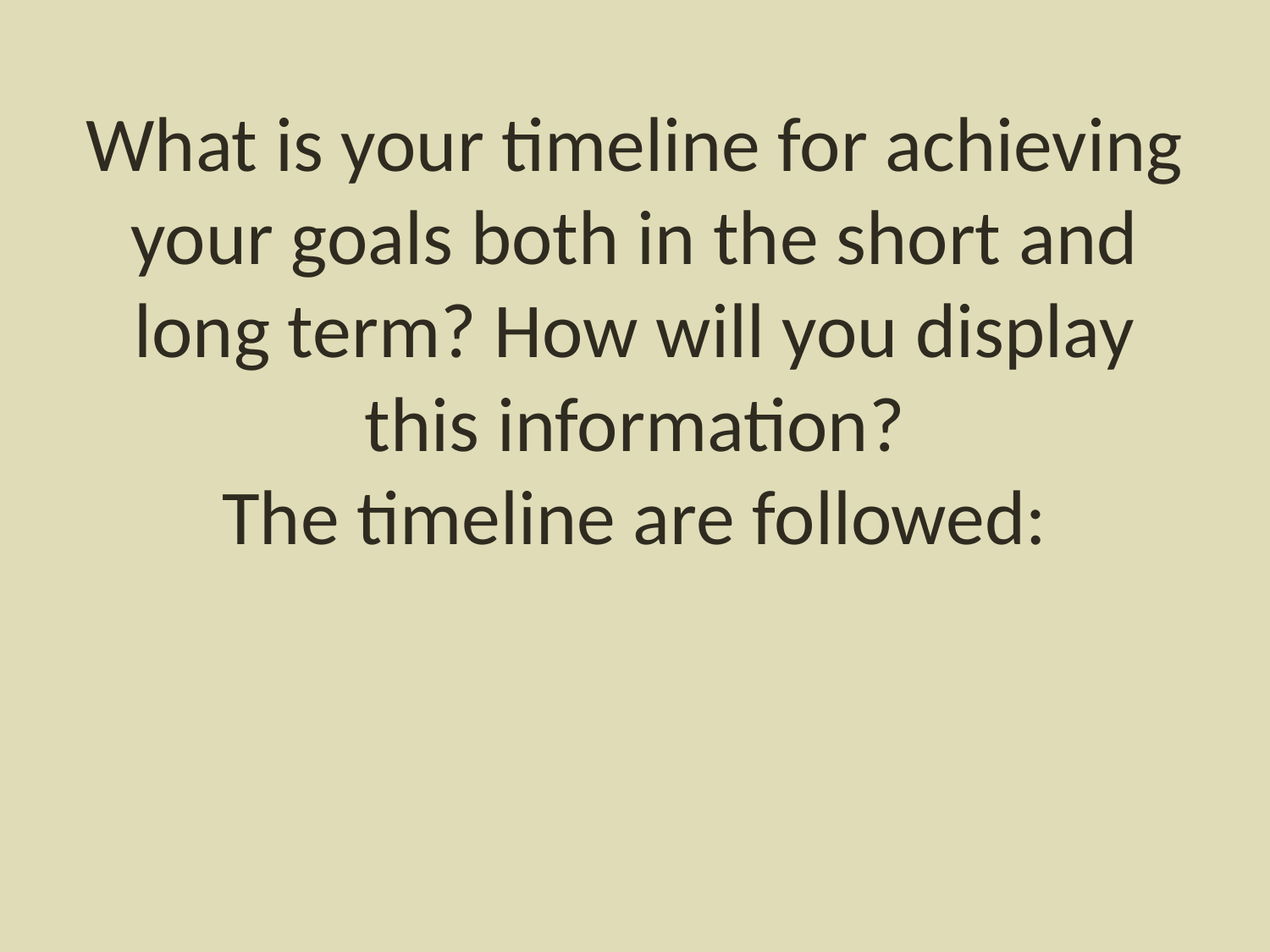

# What is your timeline for achieving your goals both in the short and long term? How will you display this information? The timeline are followed: